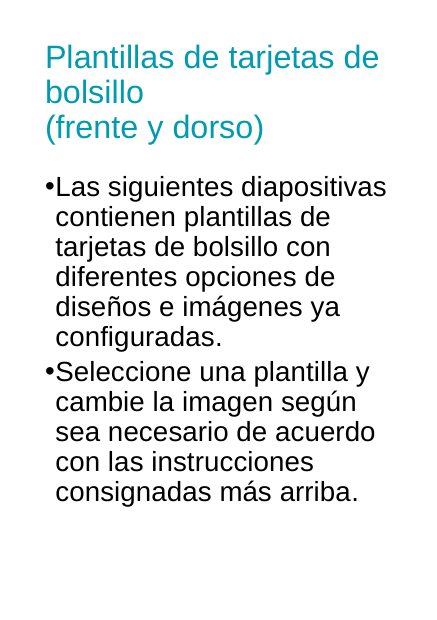

# Plantillas de tarjetas de bolsillo (frente y dorso)
Las siguientes diapositivas contienen plantillas de tarjetas de bolsillo con diferentes opciones de diseños e imágenes ya configuradas.
Seleccione una plantilla y cambie la imagen según sea necesario de acuerdo con las instrucciones consignadas más arriba.